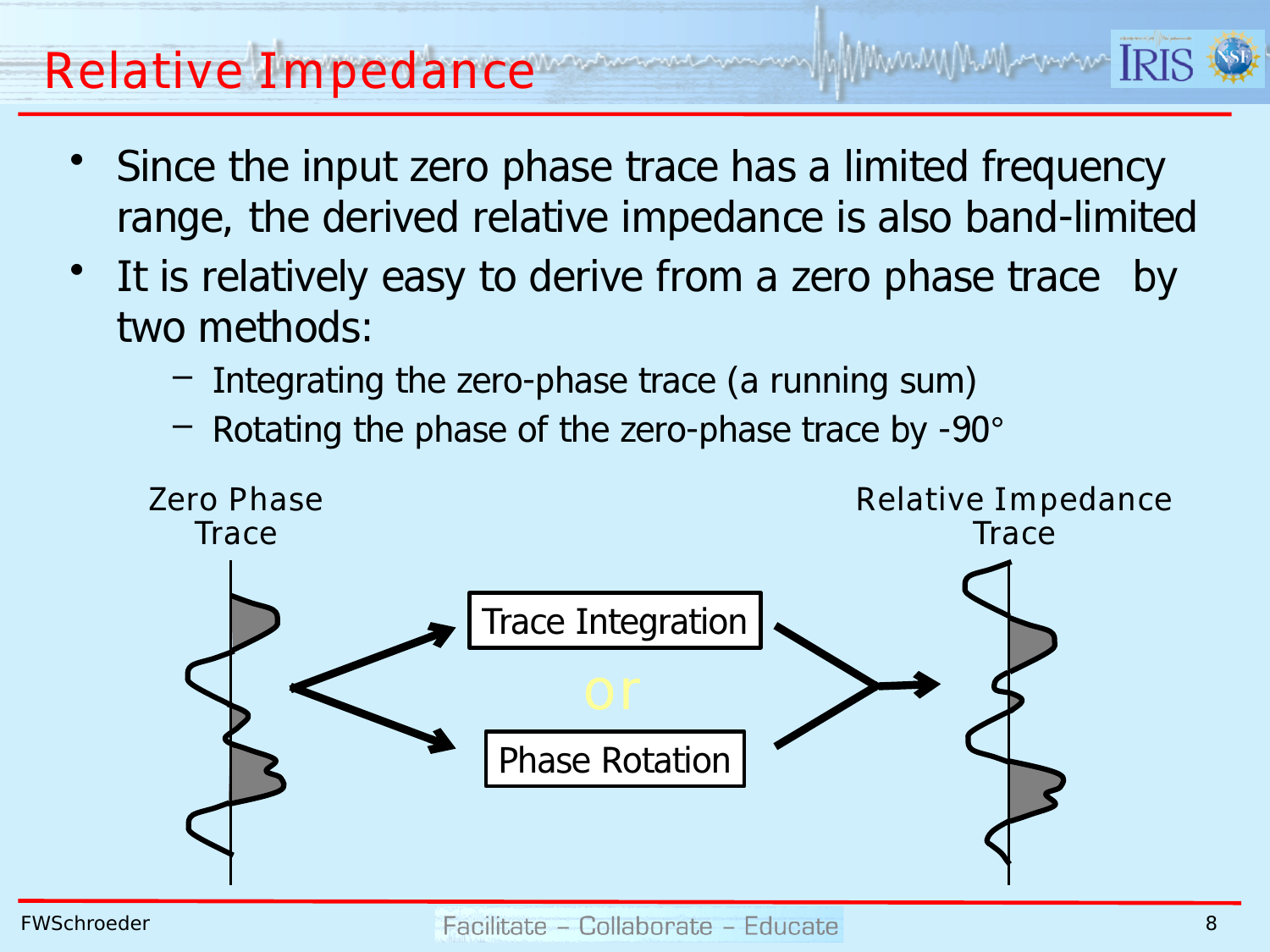

# Relative Impedance
Since the input zero phase trace has a limited frequency range, the derived relative impedance is also band-limited
It is relatively easy to derive from a zero phase trace 	by two methods:
Integrating the zero-phase trace (a running sum)
Rotating the phase of the zero-phase trace by -90°
Zero Phase Trace
Relative Impedance
Trace

Trace Integration
or
Phase Rotation